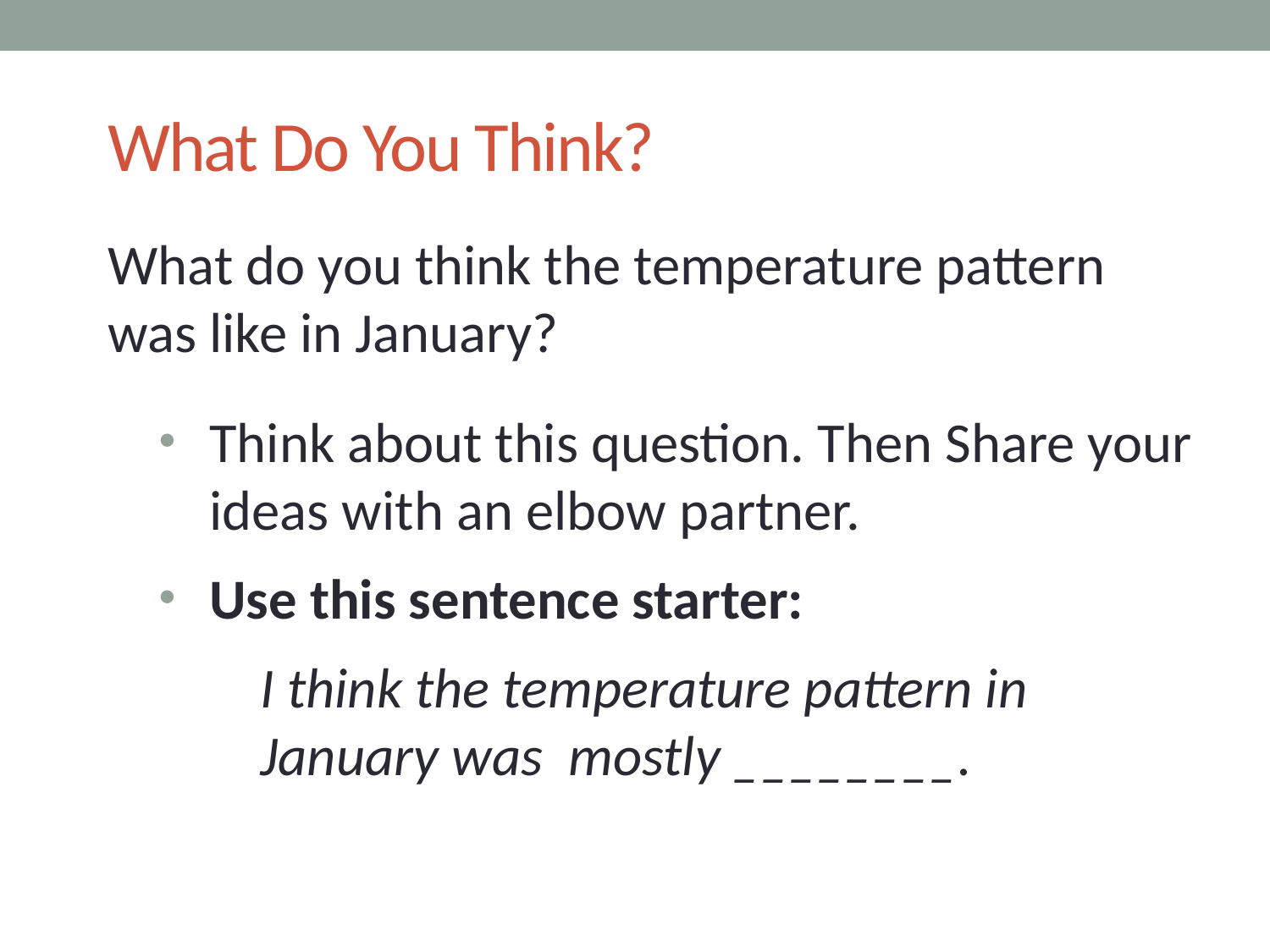

# What Do You Think?
What do you think the temperature pattern was like in January?
Think about this question. Then Share your ideas with an elbow partner.
Use this sentence starter:
I think the temperature pattern in January was  mostly ________.